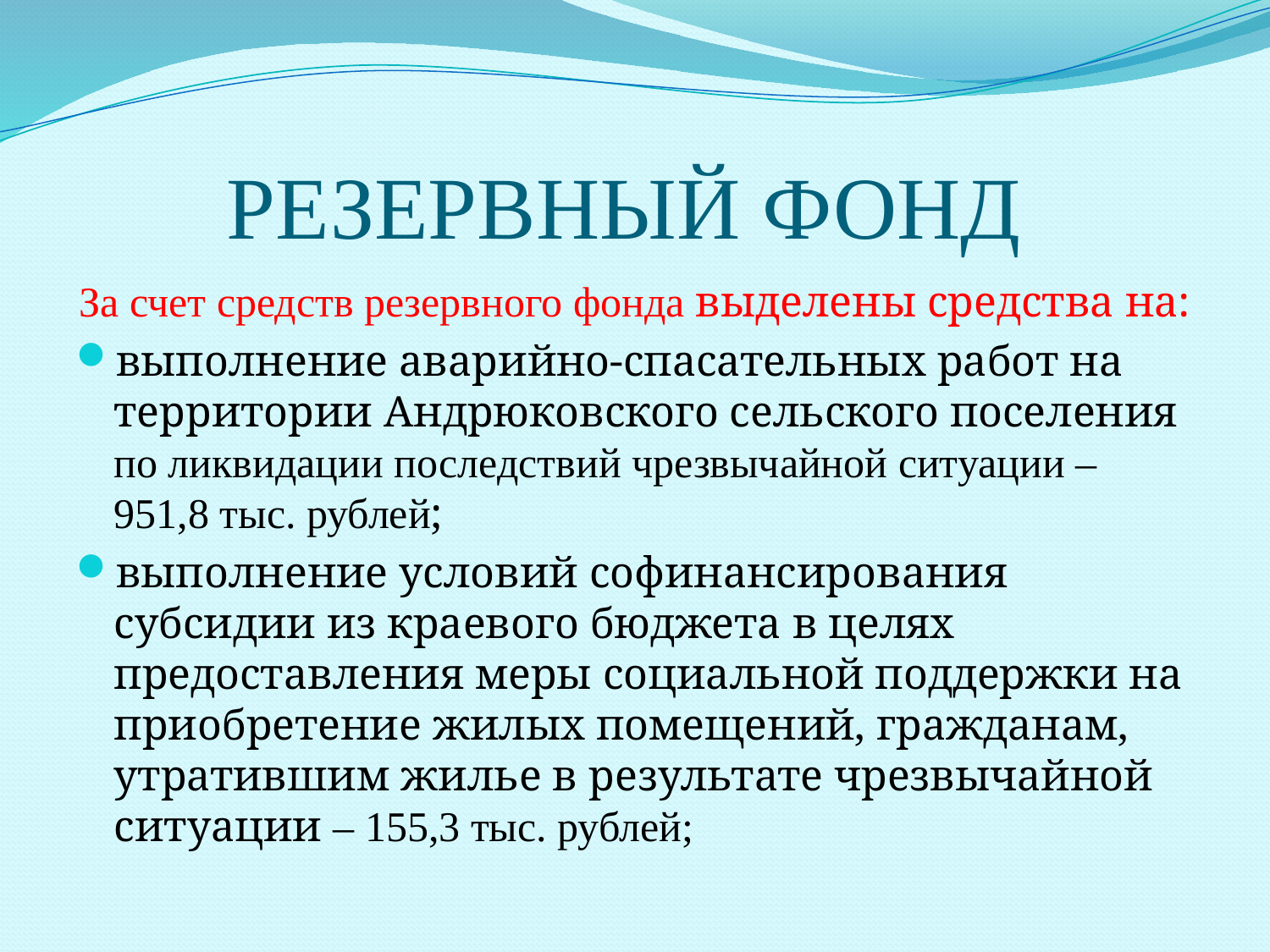

# РЕЗЕРВНЫЙ ФОНД
За счет средств резервного фонда выделены средства на:
выполнение аварийно-спасательных работ на территории Андрюковского сельского поселения по ликвидации последствий чрезвычайной ситуации – 951,8 тыс. рублей;
выполнение условий софинансирования субсидии из краевого бюджета в целях предоставления меры социальной поддержки на приобретение жилых помещений, гражданам, утратившим жилье в результате чрезвычайной ситуации – 155,3 тыс. рублей;